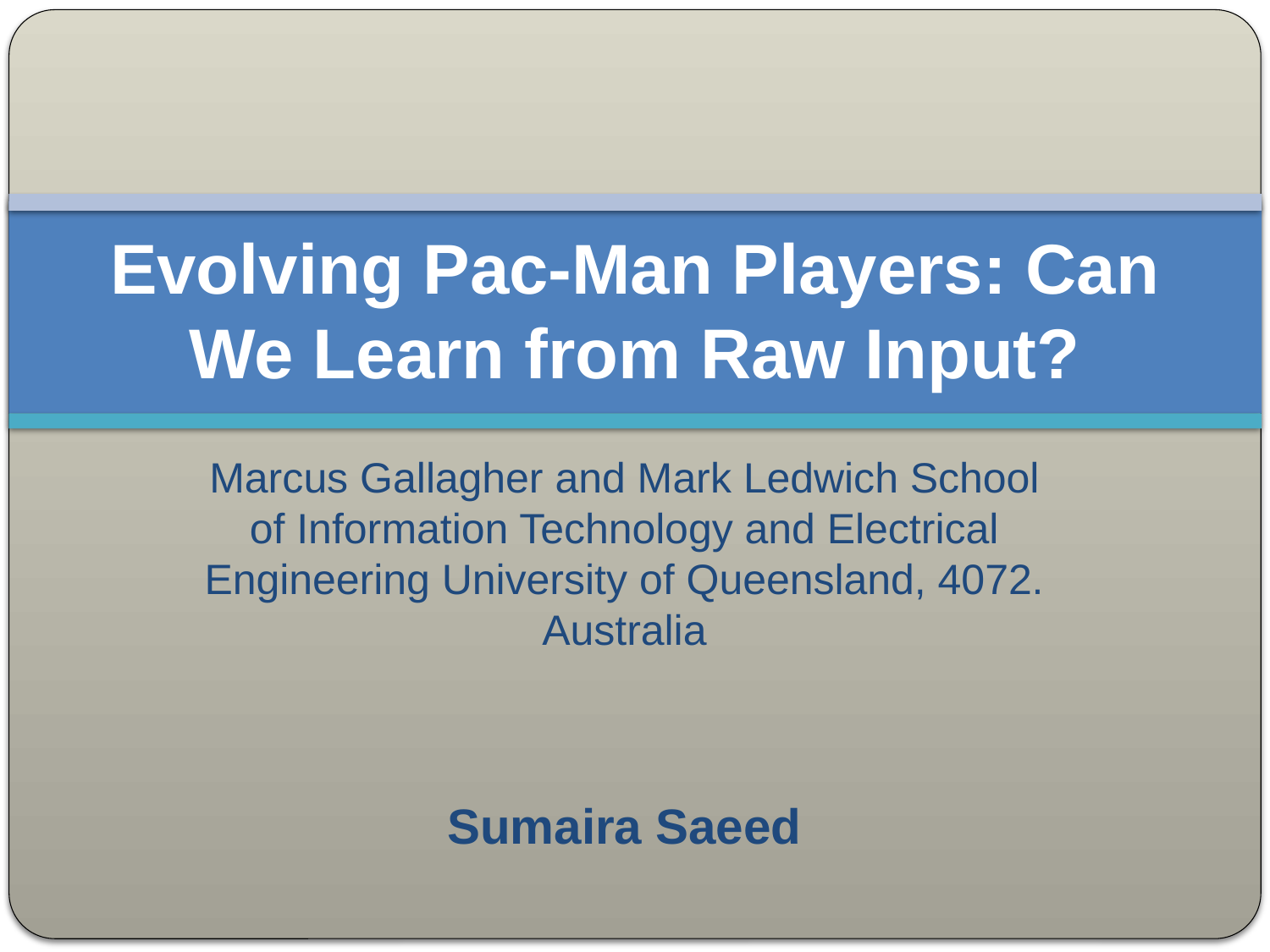

# Evolving Pac-Man Players: Can We Learn from Raw Input?
Marcus Gallagher and Mark Ledwich School of Information Technology and Electrical Engineering University of Queensland, 4072. Australia

Sumaira Saeed